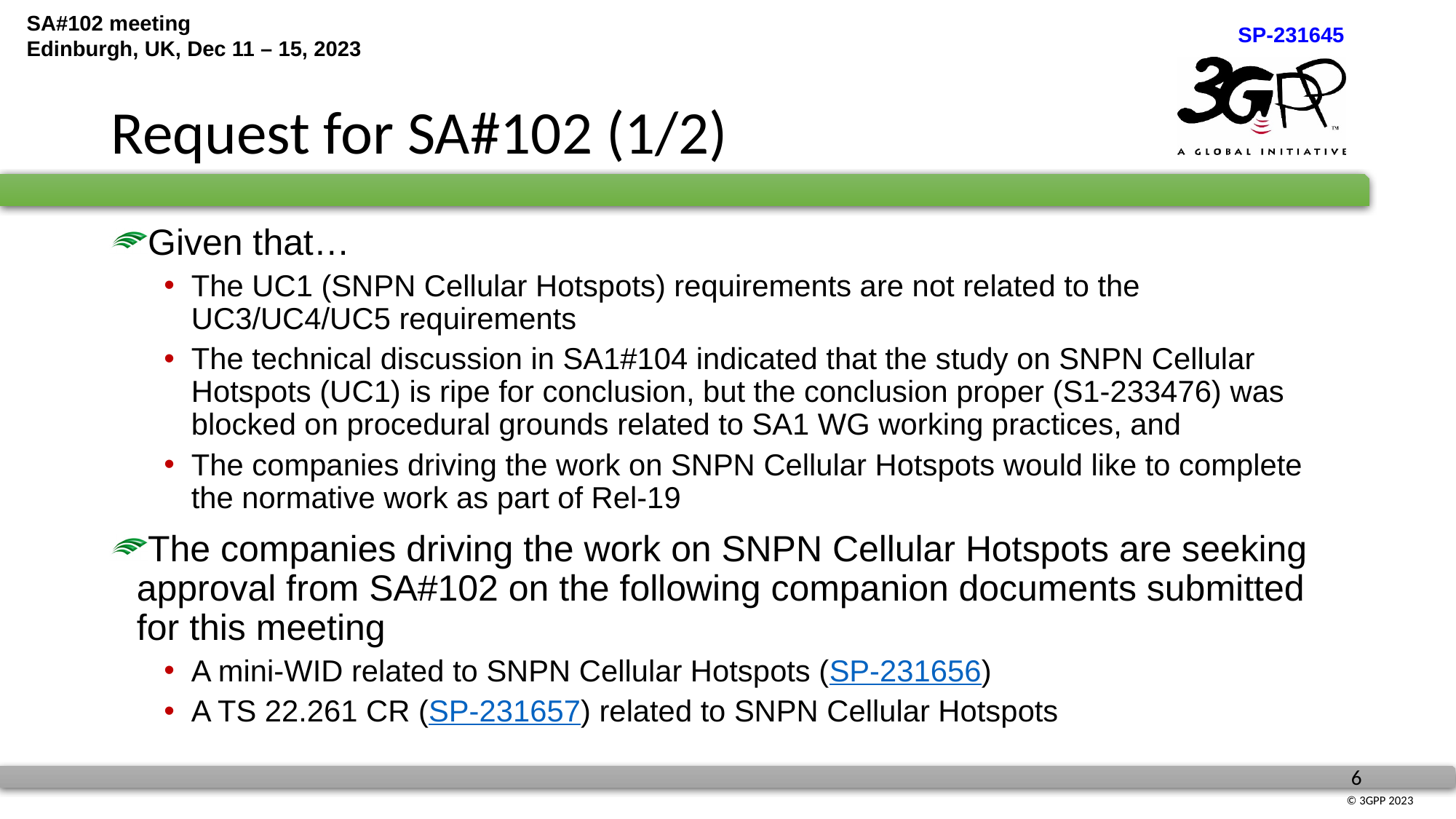

# Request for SA#102 (1/2)
Given that…
The UC1 (SNPN Cellular Hotspots) requirements are not related to the UC3/UC4/UC5 requirements
The technical discussion in SA1#104 indicated that the study on SNPN Cellular Hotspots (UC1) is ripe for conclusion, but the conclusion proper (S1-233476) was blocked on procedural grounds related to SA1 WG working practices, and
The companies driving the work on SNPN Cellular Hotspots would like to complete the normative work as part of Rel-19
The companies driving the work on SNPN Cellular Hotspots are seeking approval from SA#102 on the following companion documents submitted for this meeting
A mini-WID related to SNPN Cellular Hotspots (SP-231656)
A TS 22.261 CR (SP-231657) related to SNPN Cellular Hotspots